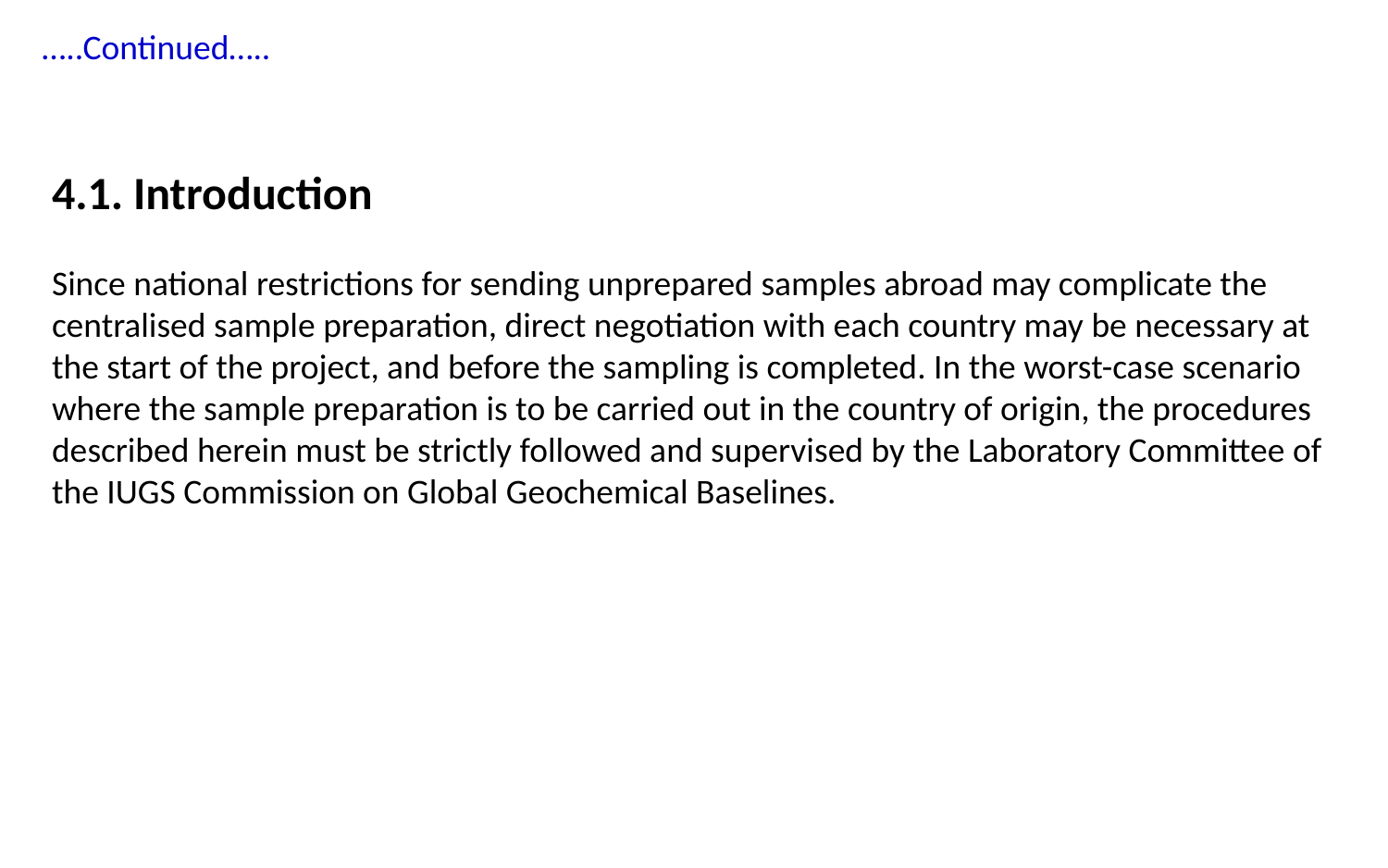

…..Continued…..
4.1. Introduction

Since national restrictions for sending unprepared samples abroad may complicate the centralised sample preparation, direct negotiation with each country may be necessary at the start of the project, and before the sampling is completed. In the worst-case scenario where the sample preparation is to be carried out in the country of origin, the procedures described herein must be strictly followed and supervised by the Laboratory Committee of the IUGS Commission on Global Geochemical Baselines.